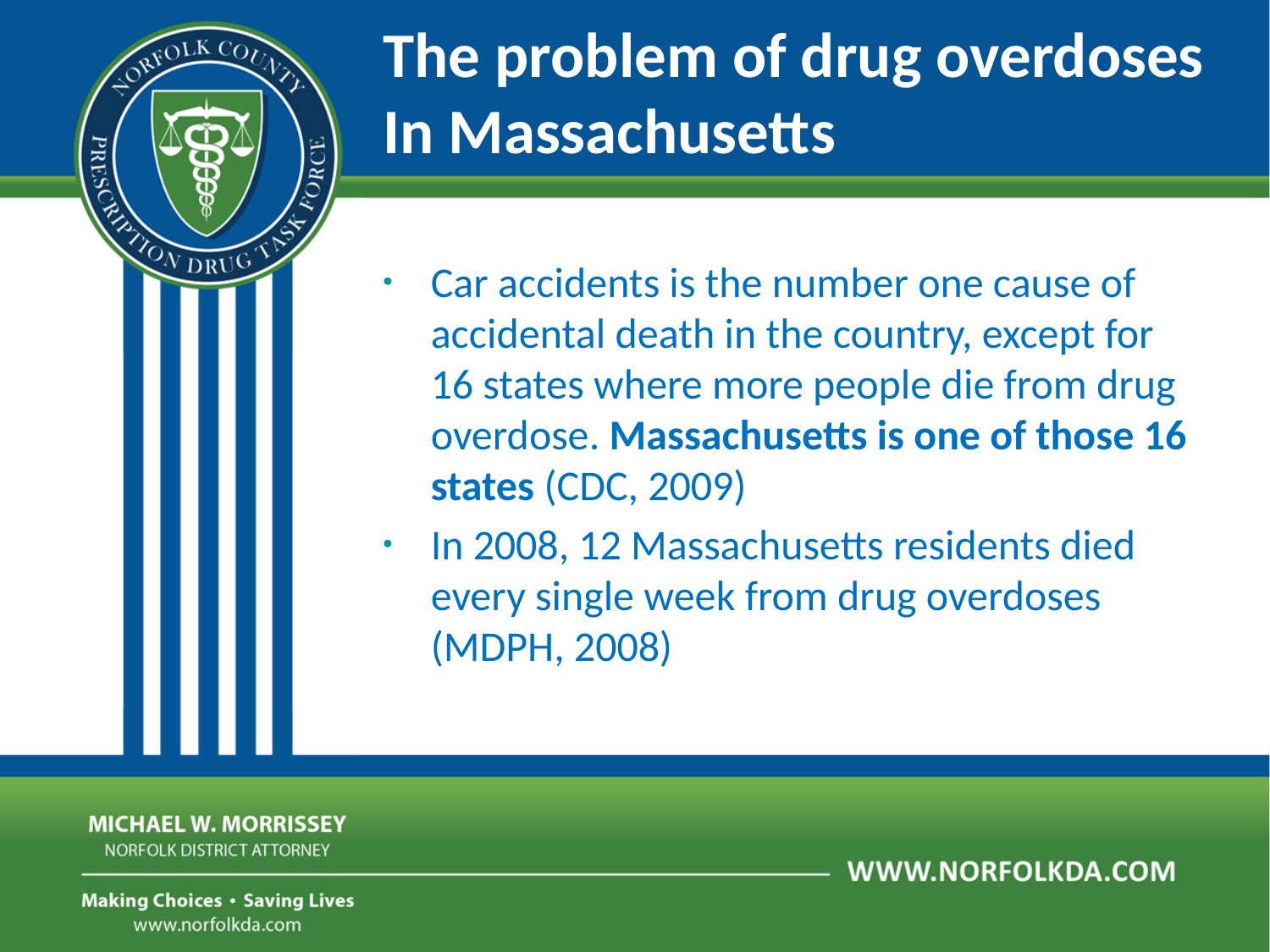

The problem of drug overdoses
In Massachusetts
Car accidents is the number one cause of accidental death in the country, except for 16 states where more people die from drug overdose. Massachusetts is one of those 16 states (CDC, 2009)
In 2008, 12 Massachusetts residents died every single week from drug overdoses (MDPH, 2008)